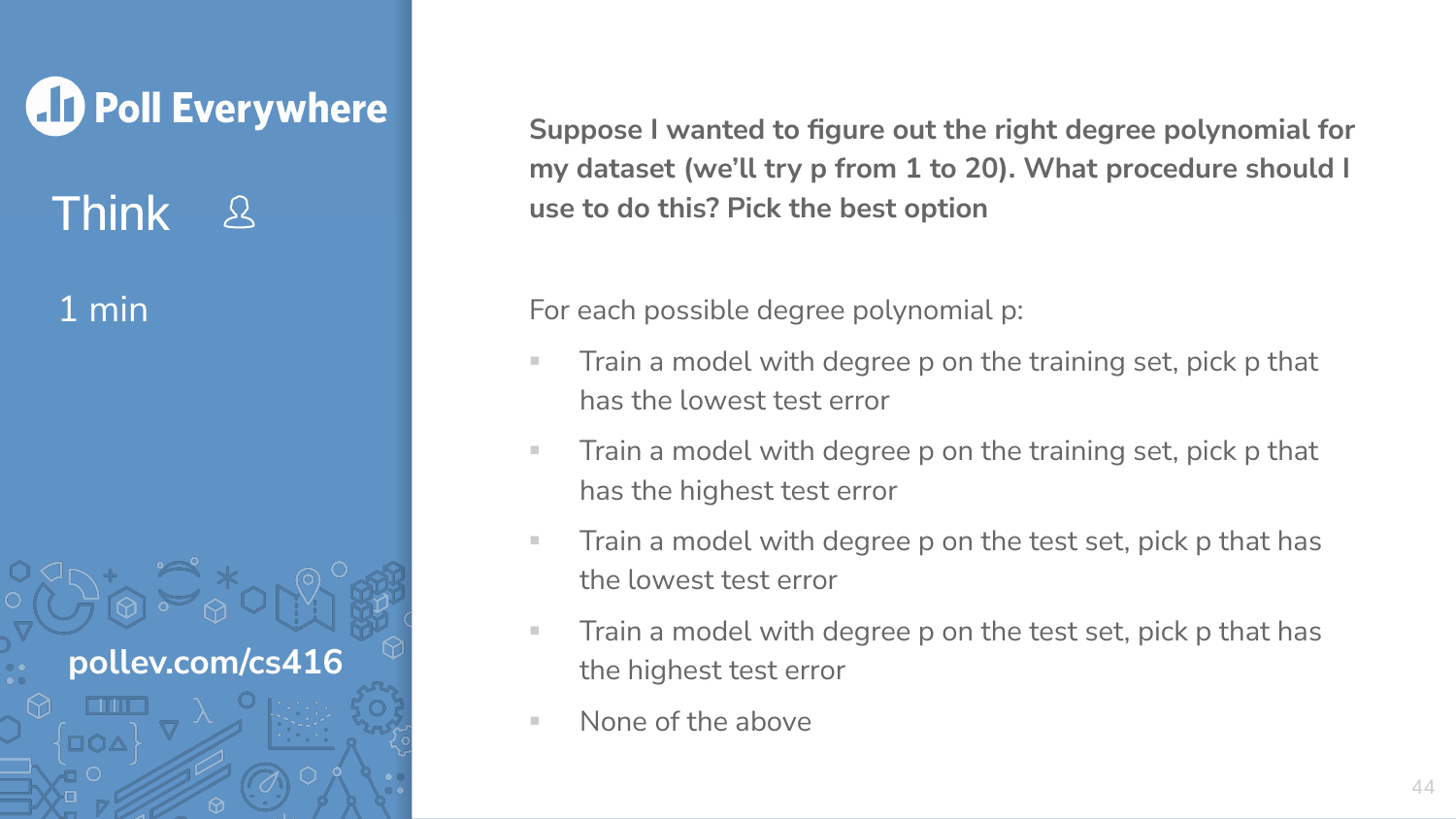

Suppose I wanted to figure out the right degree polynomial for my dataset (we’ll try p from 1 to 20). What procedure should I use to do this? Pick the best option

For each possible degree polynomial p:
Train a model with degree p on the training set, pick p that has the lowest test error
Train a model with degree p on the training set, pick p that has the highest test error
Train a model with degree p on the test set, pick p that has the lowest test error
Train a model with degree p on the test set, pick p that has the highest test error
None of the above

# 1 min
44